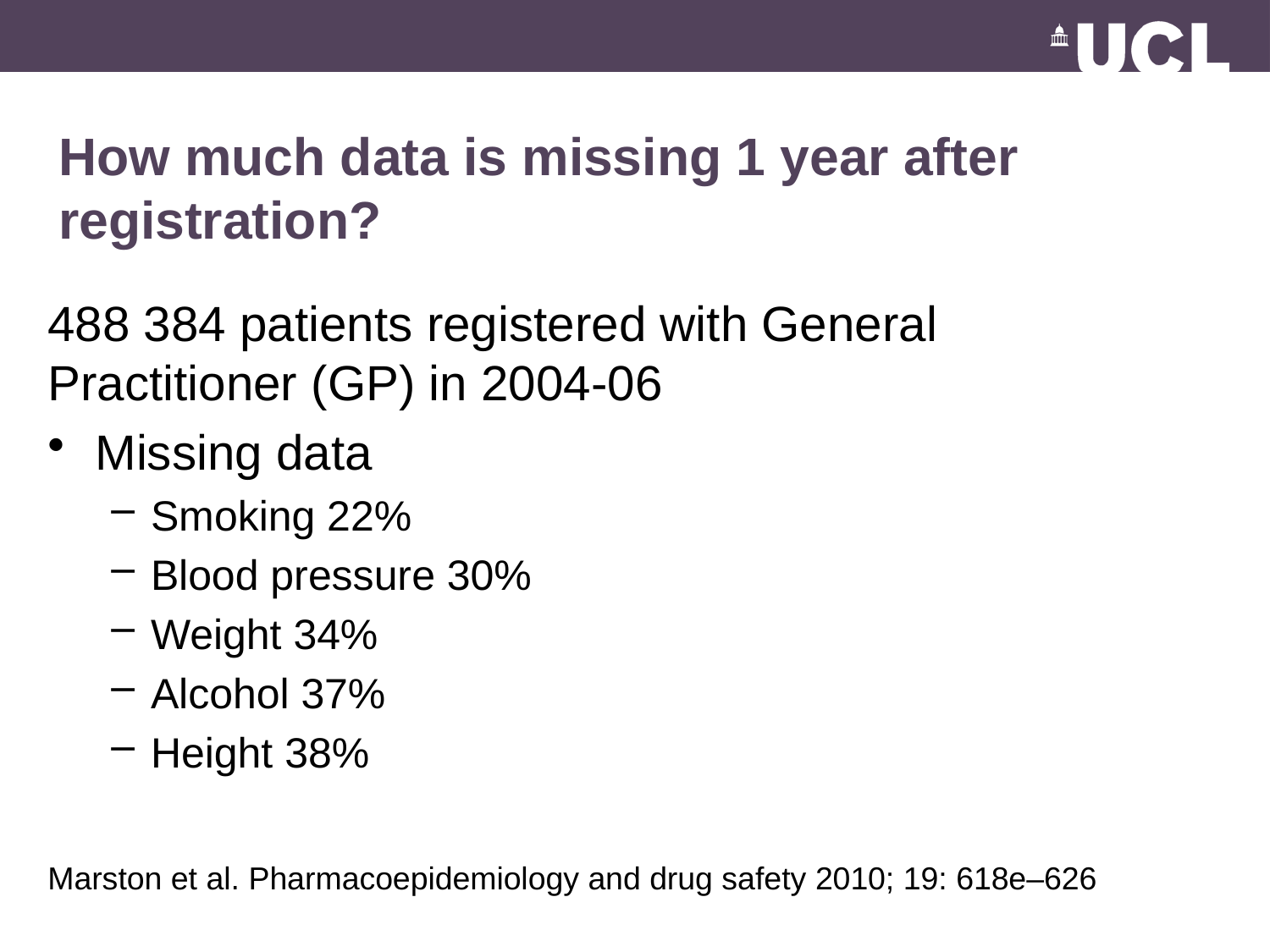

# How much data is missing 1 year after registration?
488 384 patients registered with General Practitioner (GP) in 2004-06
Missing data
Smoking 22%
Blood pressure 30%
Weight 34%
Alcohol 37%
Height 38%

Marston et al. Pharmacoepidemiology and drug safety 2010; 19: 618e–626